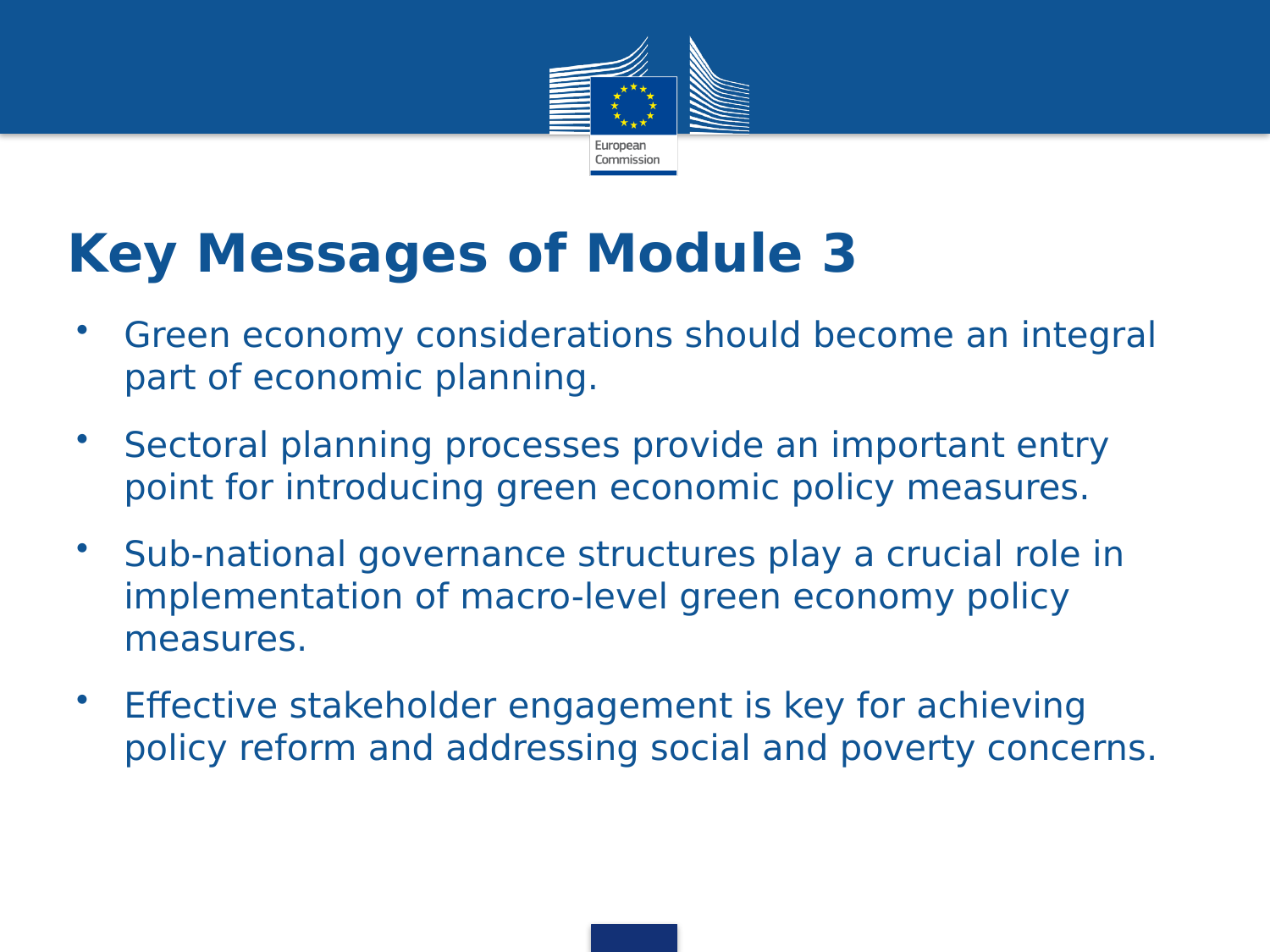

# Key Messages of Module 3
Green economy considerations should become an integral part of economic planning.
Sectoral planning processes provide an important entry point for introducing green economic policy measures.
Sub-national governance structures play a crucial role in implementation of macro-level green economy policy measures.
Effective stakeholder engagement is key for achieving policy reform and addressing social and poverty concerns.